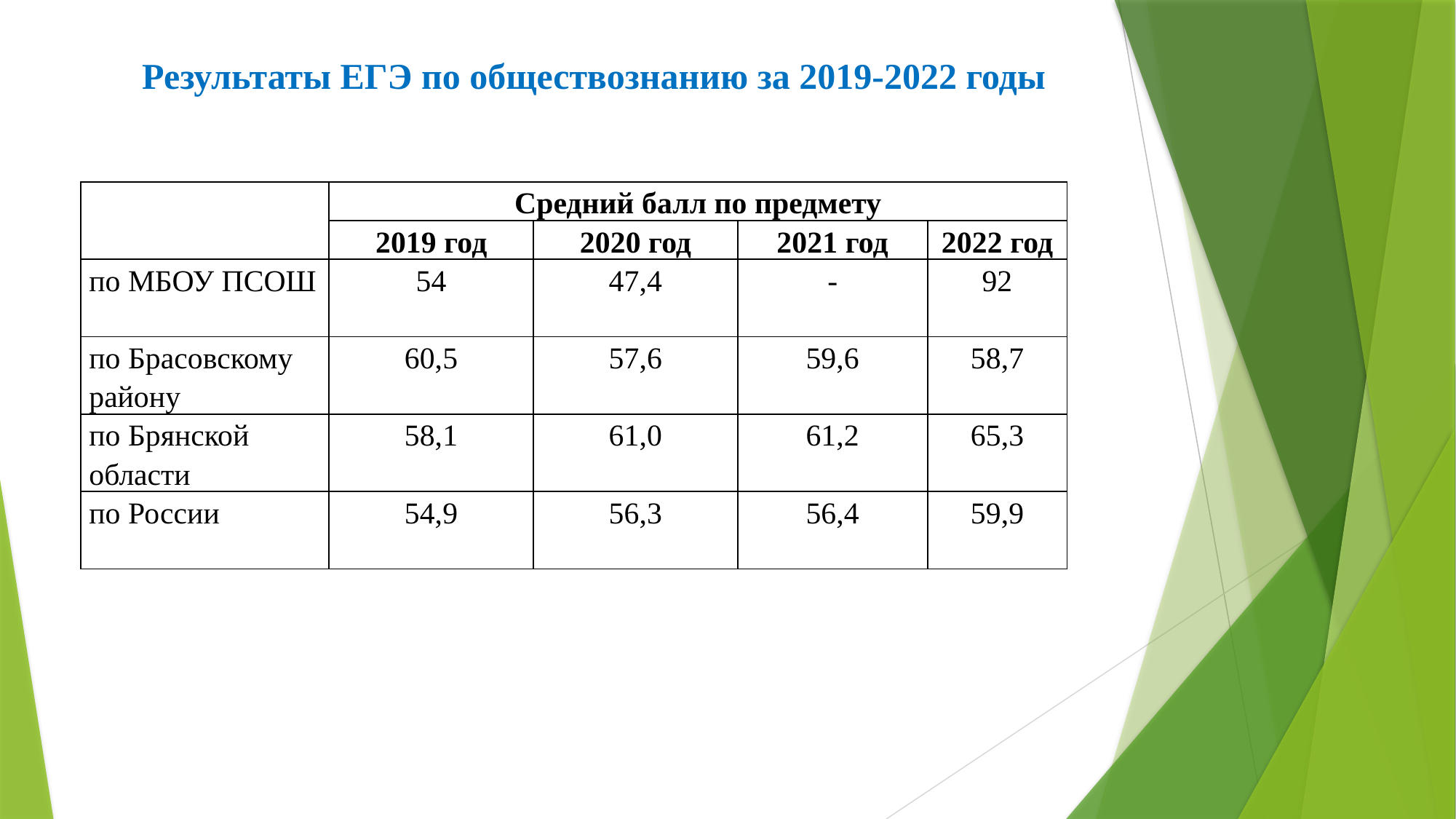

# Результаты ЕГЭ по обществознанию за 2019-2022 годы
|  | Средний балл по предмету |  |  |  |
| --- | --- | --- | --- | --- |
|  | 2019 год | 2020 год | 2021 год | 2022 год |
| по МБОУ ПСОШ | 54 | 47,4 | - | 92 |
| по Брасовскому району | 60,5 | 57,6 | 59,6 | 58,7 |
| по Брянской области | 58,1 | 61,0 | 61,2 | 65,3 |
| по России | 54,9 | 56,3 | 56,4 | 59,9 |